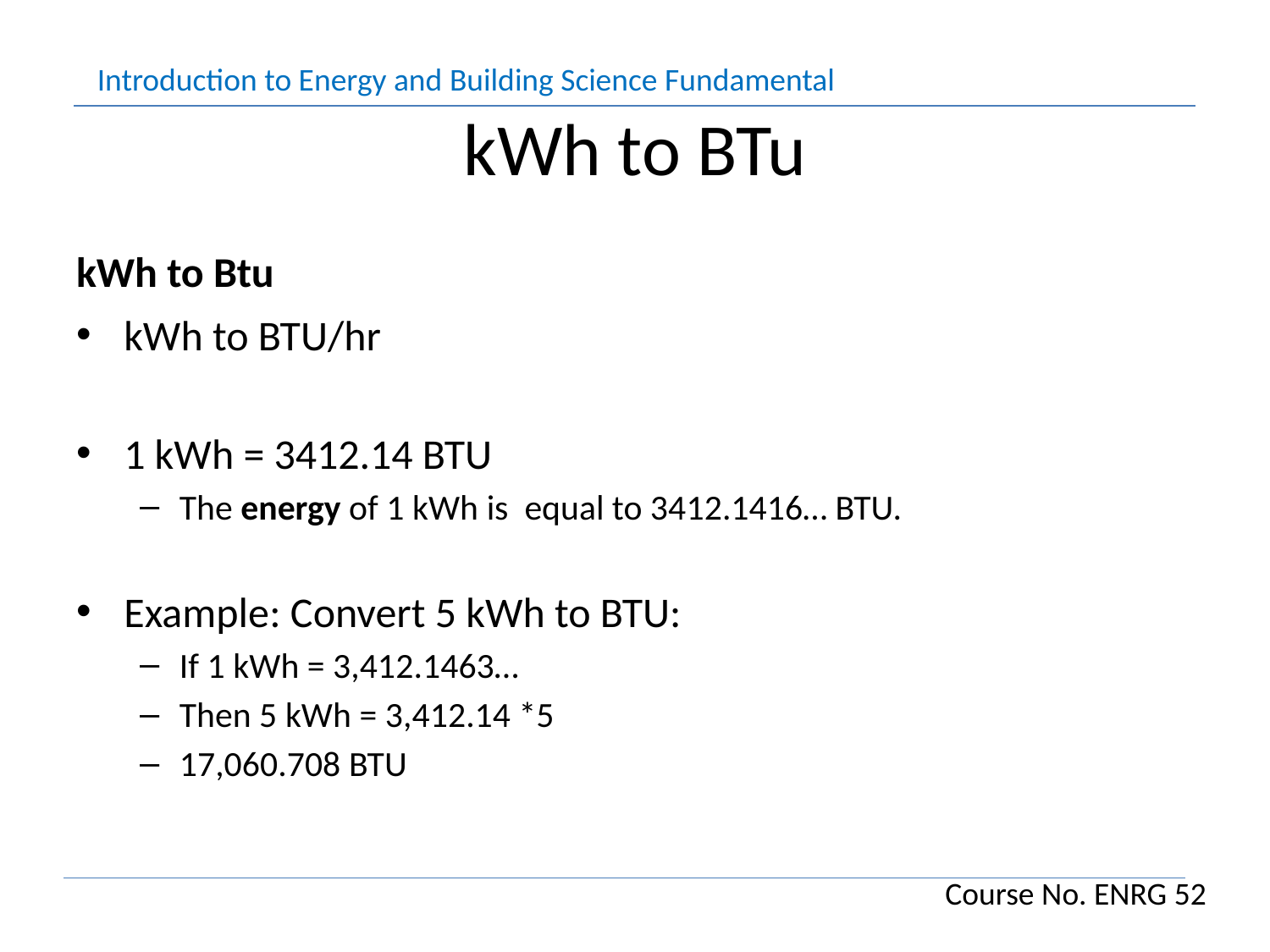

# kWh to BTu
kWh to Btu
kWh to BTU/hr

1 kWh = 3412.14 BTU
The energy of 1 kWh is  equal to 3412.1416… BTU.

Example: Convert 5 kWh to BTU:
If 1 kWh = 3,412.1463…
Then 5 kWh = 3,412.14 *5
17,060.708 BTU